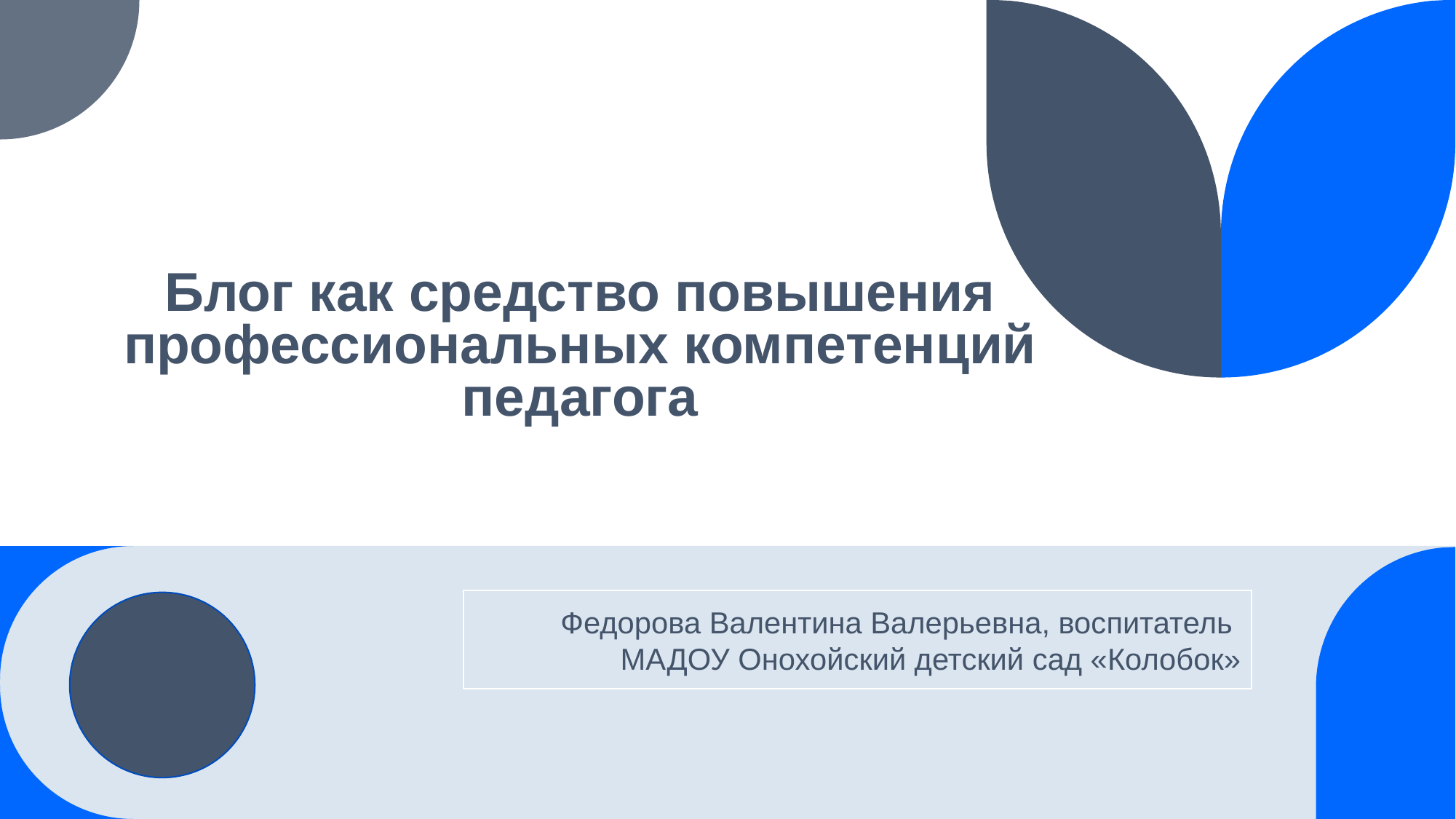

# Блог как средство повышения профессиональных компетенций педагога
Федорова Валентина Валерьевна, воспитатель
МАДОУ Онохойский детский сад «Колобок»